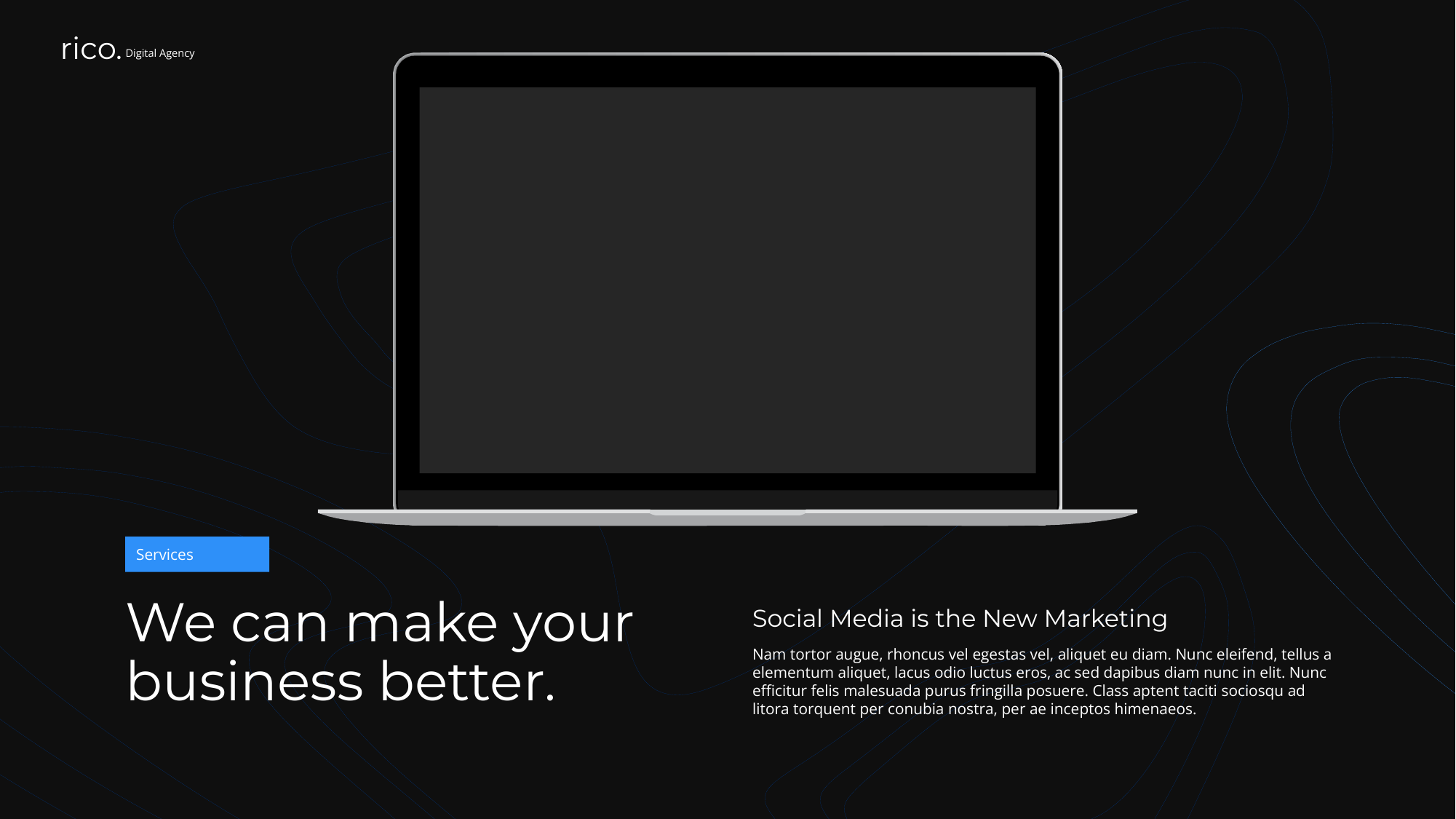

rico.
Digital Agency

Services

# We can make your business better.
Social Media is the New Marketing
Nam tortor augue, rhoncus vel egestas vel, aliquet eu diam. Nunc eleifend, tellus a elementum aliquet, lacus odio luctus eros, ac sed dapibus diam nunc in elit. Nunc efficitur felis malesuada purus fringilla posuere. Class aptent taciti sociosqu ad litora torquent per conubia nostra, per ae inceptos himenaeos.